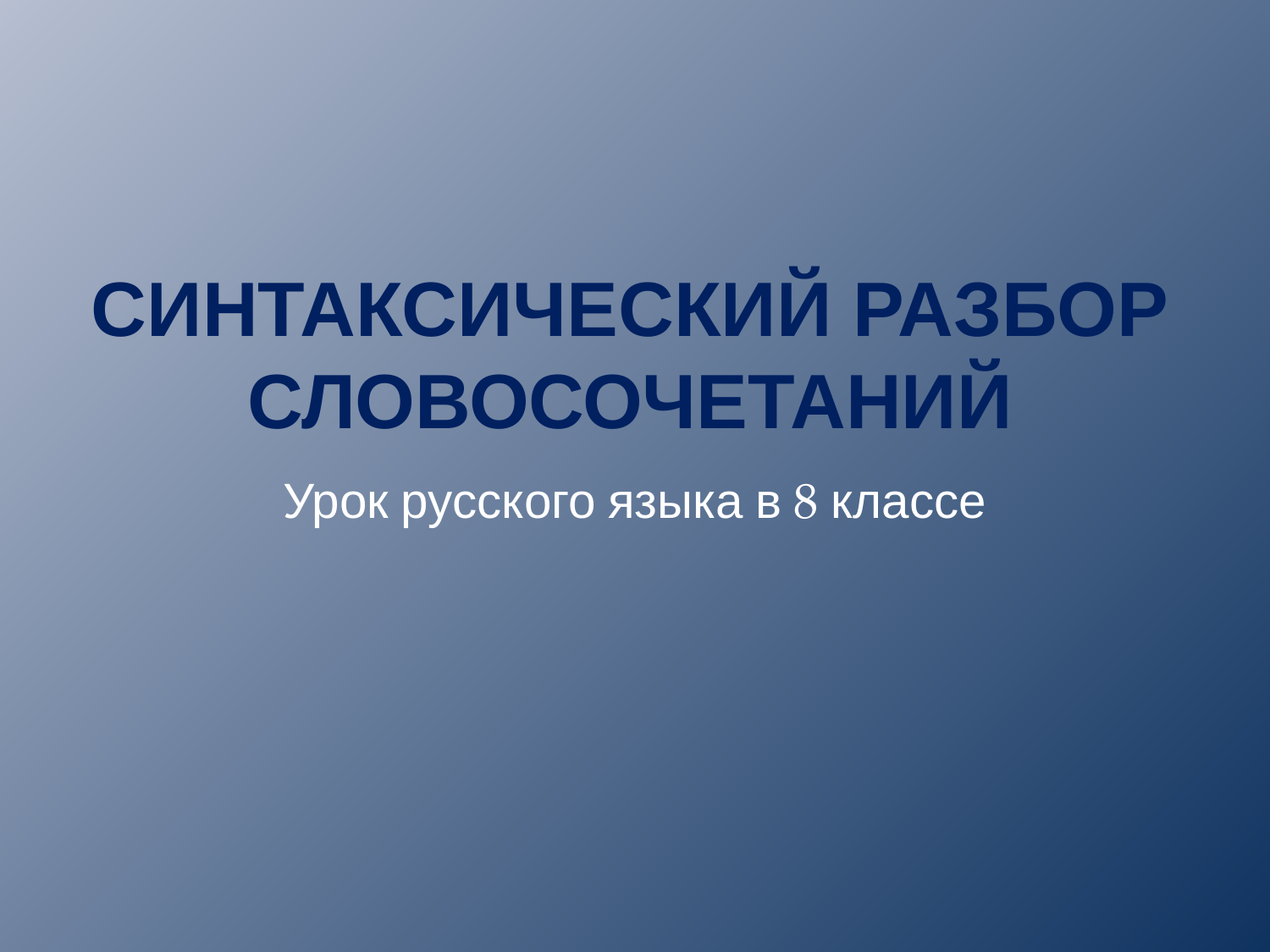

# Синтаксический разбор словосочетаний
Урок русского языка в 8 классе